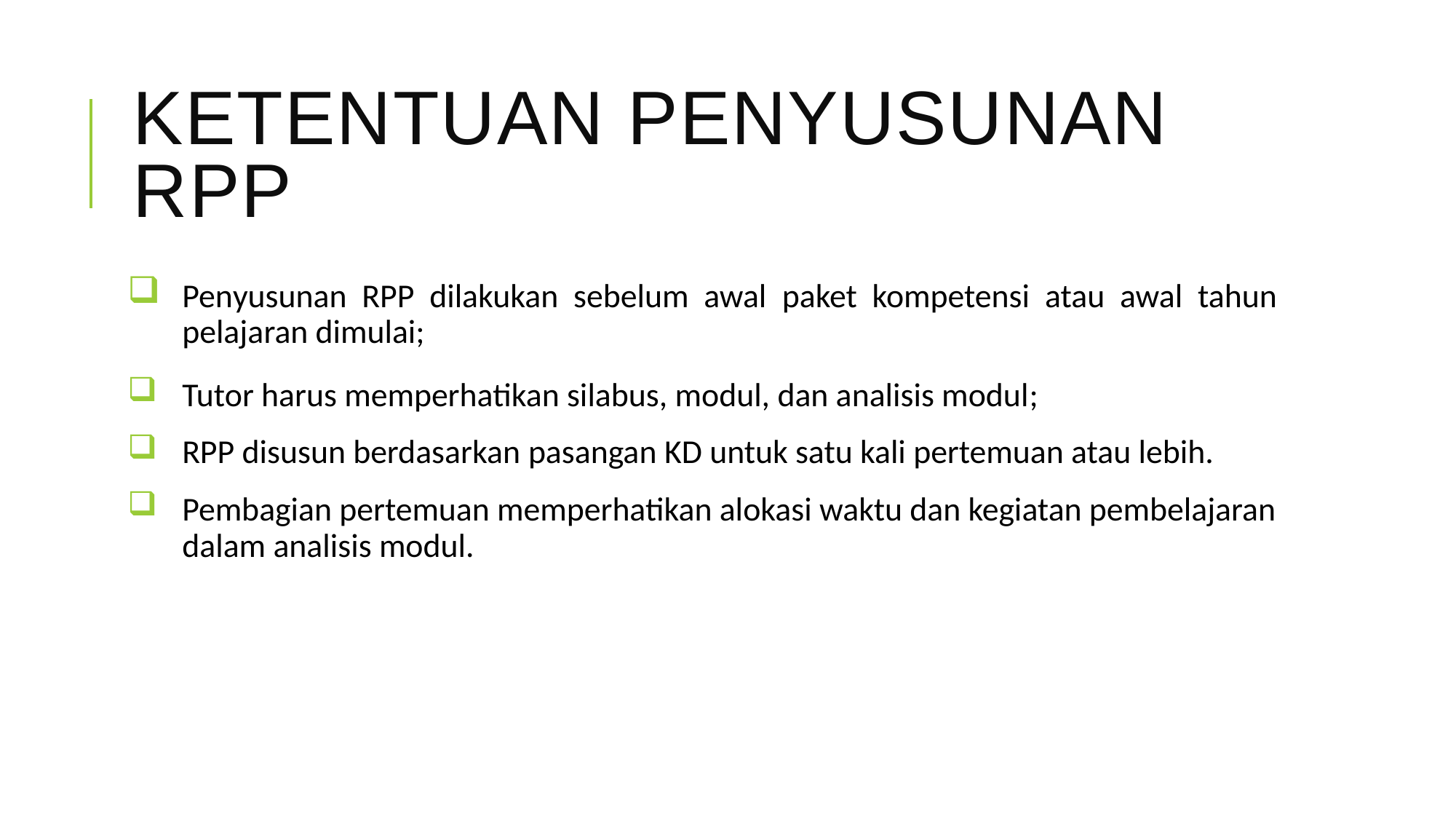

# Ketentuan penyusunan rpp
Penyusunan RPP dilakukan sebelum awal paket kompetensi atau awal tahun pelajaran dimulai;
Tutor harus memperhatikan silabus, modul, dan analisis modul;
RPP disusun berdasarkan pasangan KD untuk satu kali pertemuan atau lebih.
Pembagian pertemuan memperhatikan alokasi waktu dan kegiatan pembelajaran dalam analisis modul.